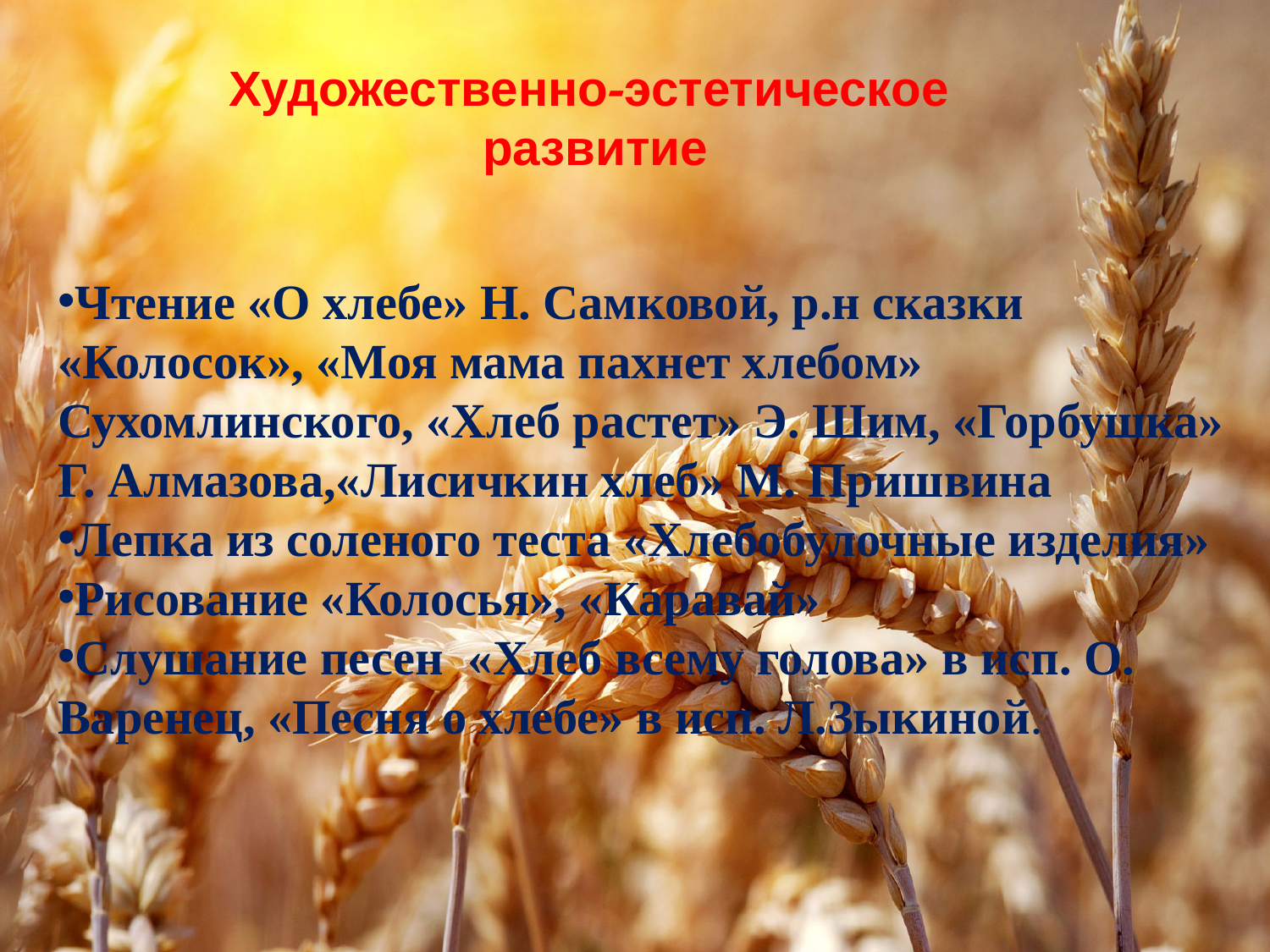

Художественно-эстетическое
развитие

Чтение «О хлебе» Н. Самковой, р.н сказки «Колосок», «Моя мама пахнет хлебом» Сухомлинского, «Хлеб растет» Э. Шим, «Горбушка» Г. Алмазова,«Лисичкин хлеб» М. Пришвина
Лепка из соленого теста «Хлебобулочные изделия»
Рисование «Колосья», «Каравай»
Слушание песен  «Хлеб всему голова» в исп. О. Варенец, «Песня о хлебе» в исп. Л.Зыкиной.